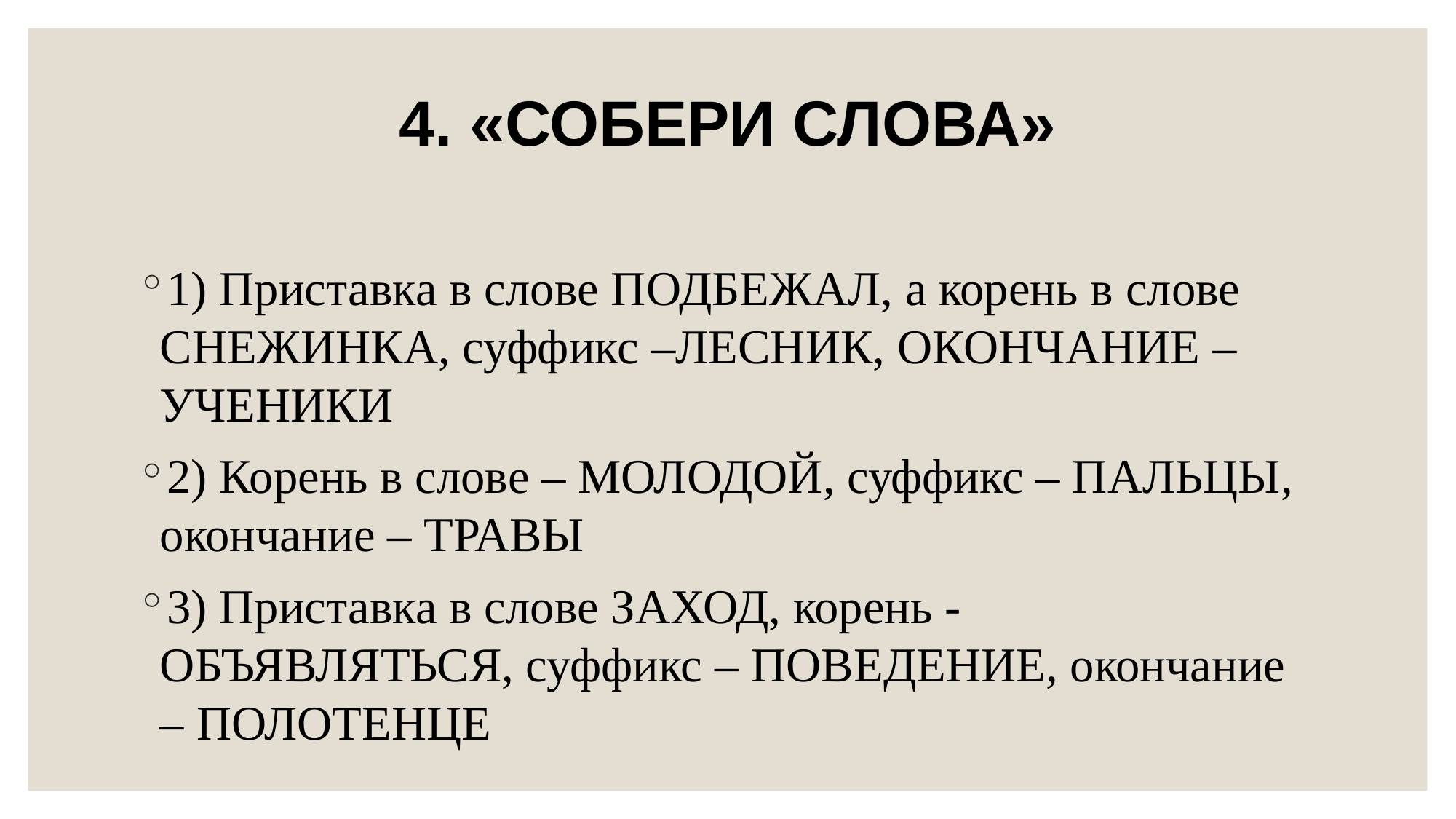

# 4. «СОБЕРИ СЛОВА»
1) Приставка в слове ПОДБЕЖАЛ, а корень в слове СНЕЖИНКА, суффикс –ЛЕСНИК, ОКОНЧАНИЕ – УЧЕНИКИ
2) Корень в слове – МОЛОДОЙ, суффикс – ПАЛЬЦЫ, окончание – ТРАВЫ
3) Приставка в слове ЗАХОД, корень - ОБЪЯВЛЯТЬСЯ, суффикс – ПОВЕДЕНИЕ, окончание – ПОЛОТЕНЦЕ